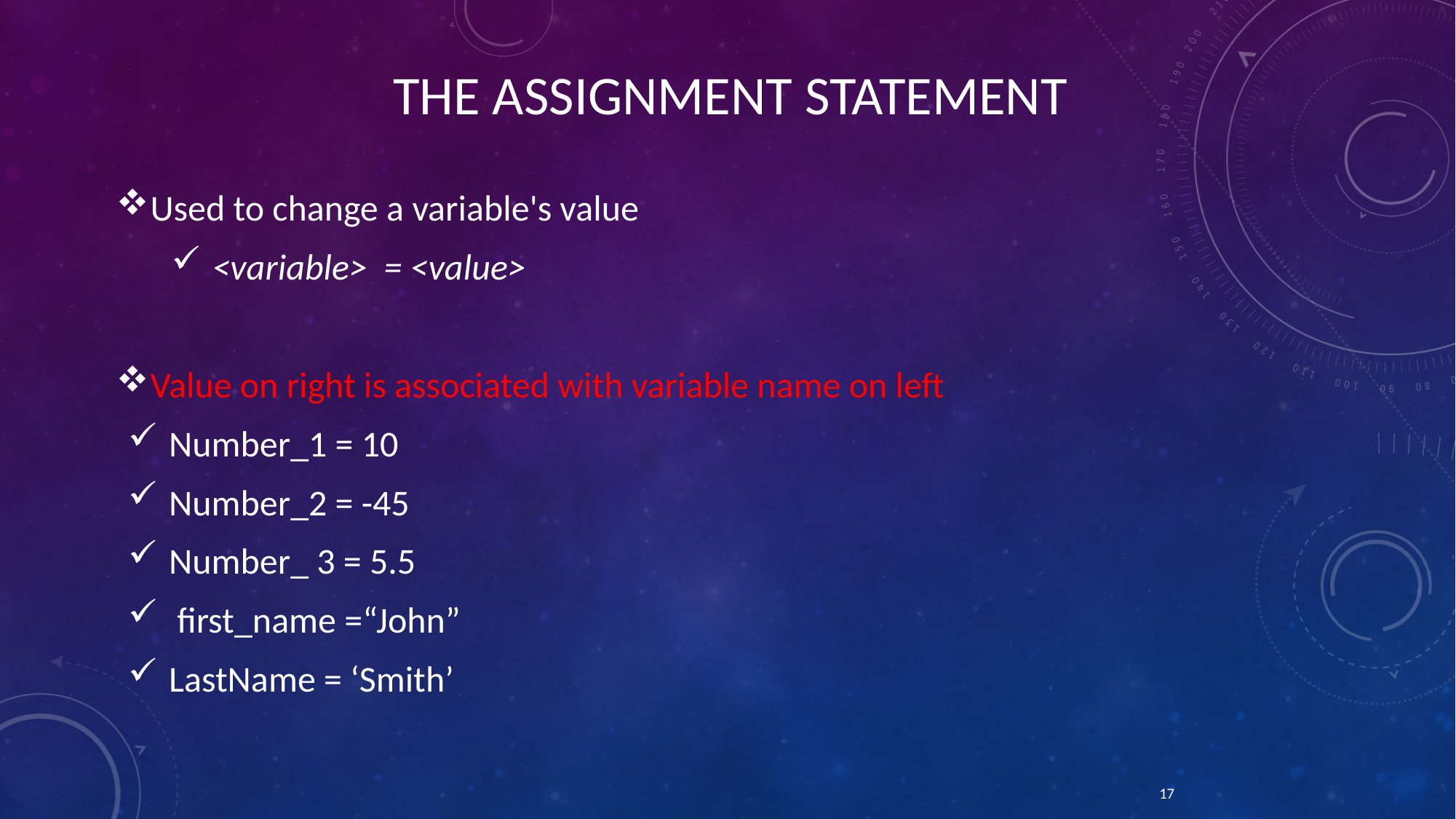

# The Assignment Statement

Used to change a variable's value
<variable>  = <value>

Value on right is associated with variable name on left
Number_1 = 10
Number_2 = -45
Number_ 3 = 5.5
 first_name =“John”
LastName = ‘Smith’

17